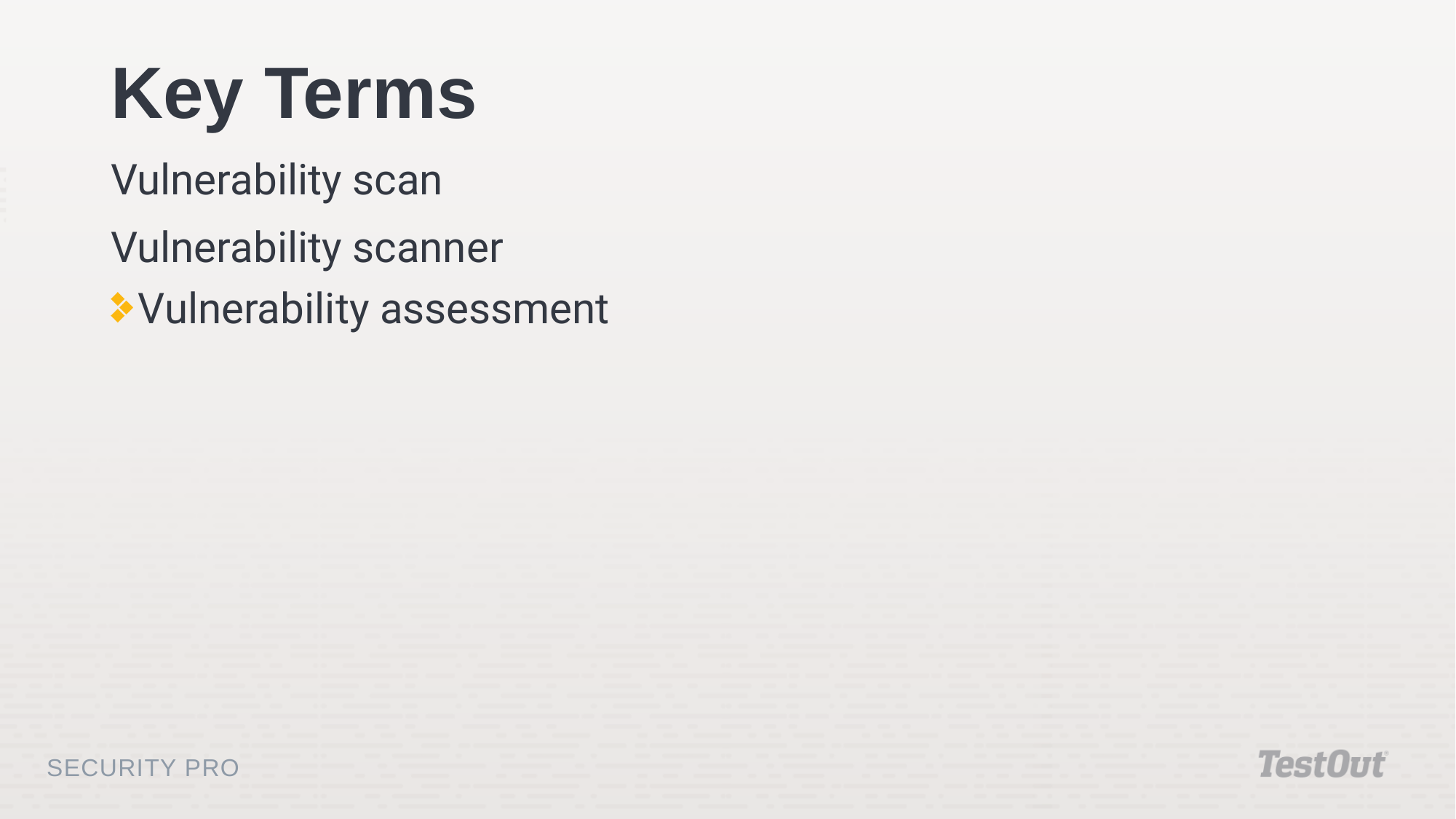

# Key Terms
Vulnerability scan
Vulnerability scanner
Vulnerability assessment
Security Pro